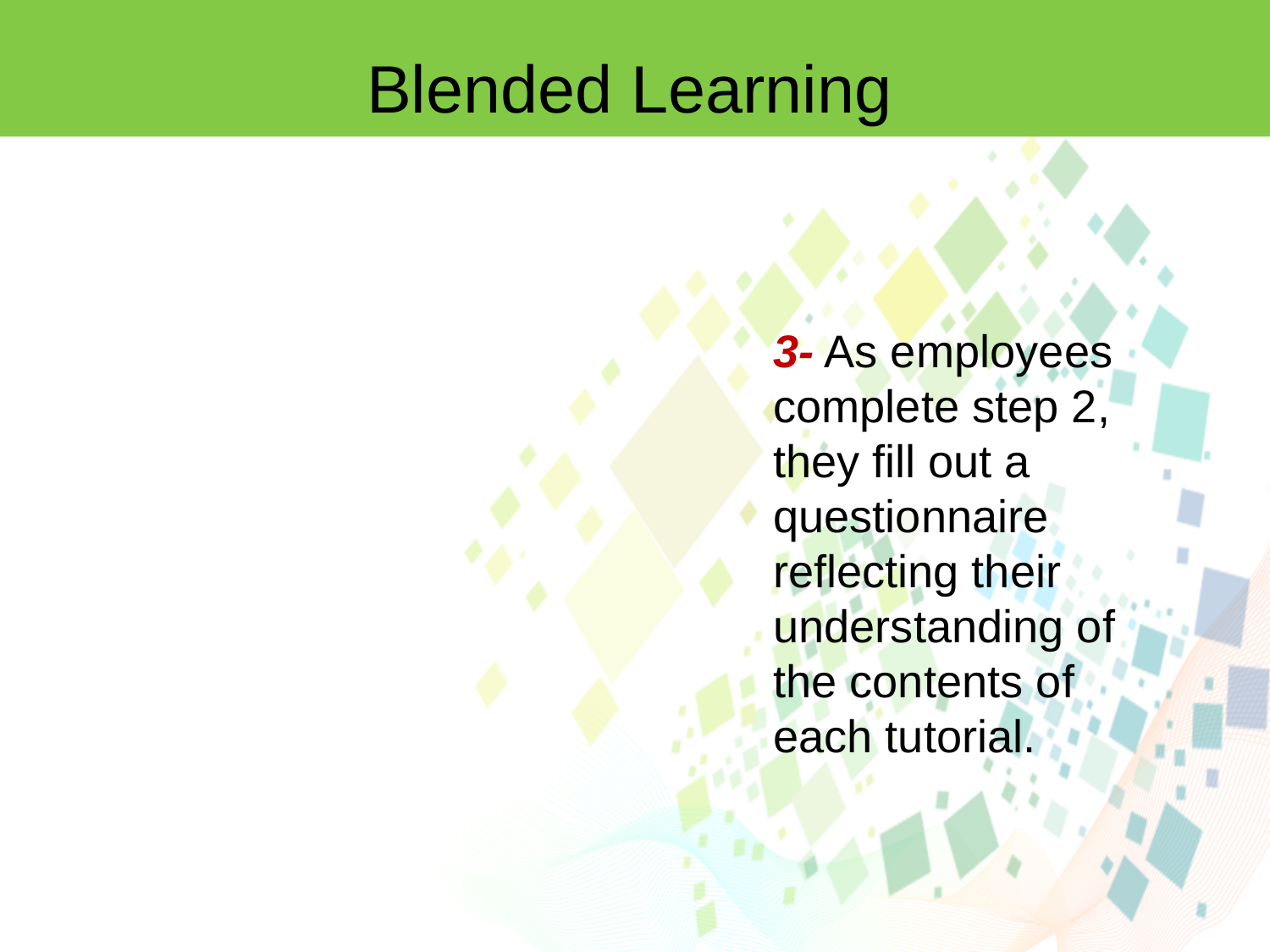

Blended Learning
3- As employees complete step 2, they fill out a questionnaire reflecting their
understanding of the contents of each tutorial.